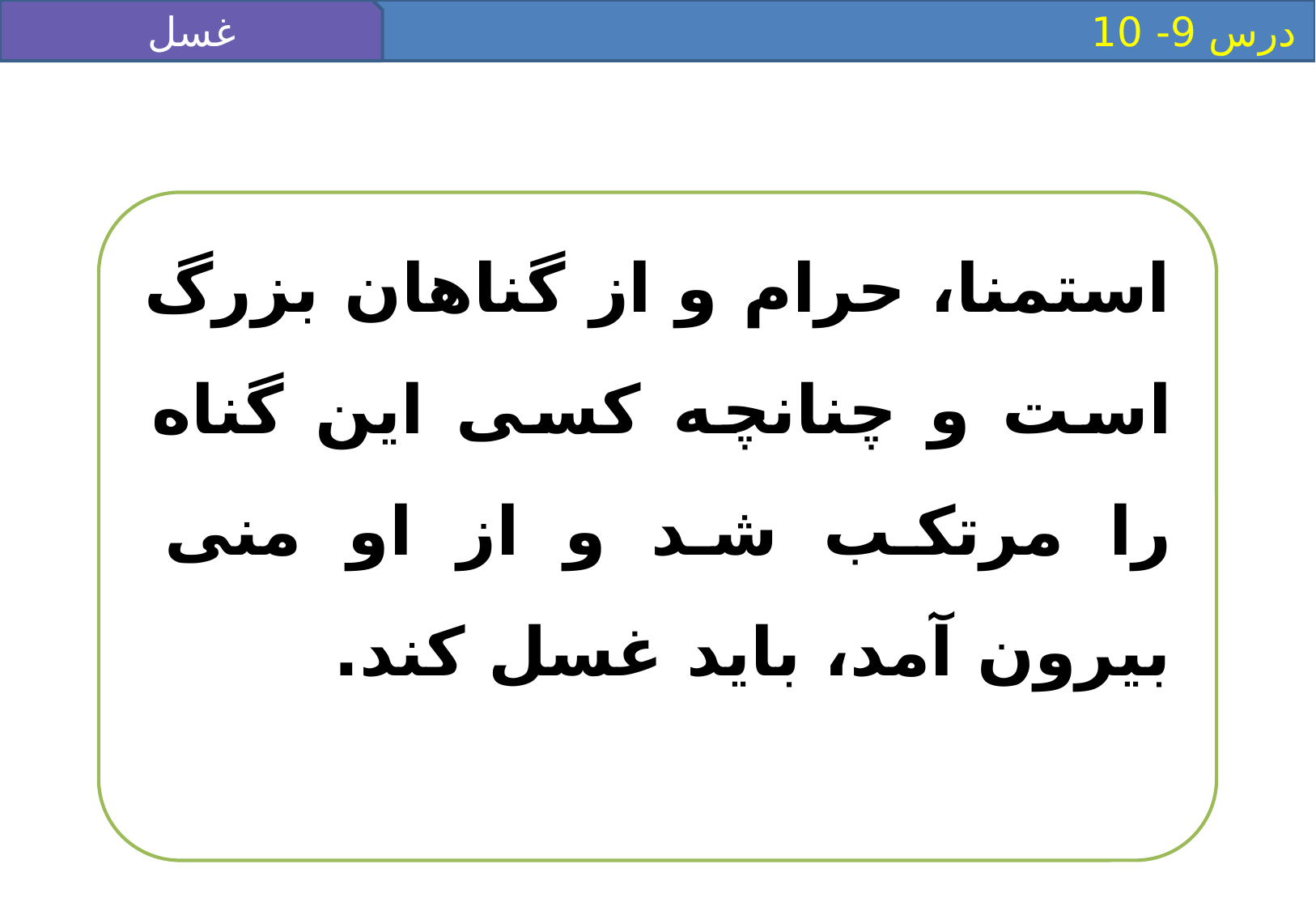

غسل
 درس 9- 10

استمنا، حرام و از گناهان بزرگ است و چنانچه كسى اين گناه را مرتكب شد و از او منى بيرون آمد، بايد غسل كند.